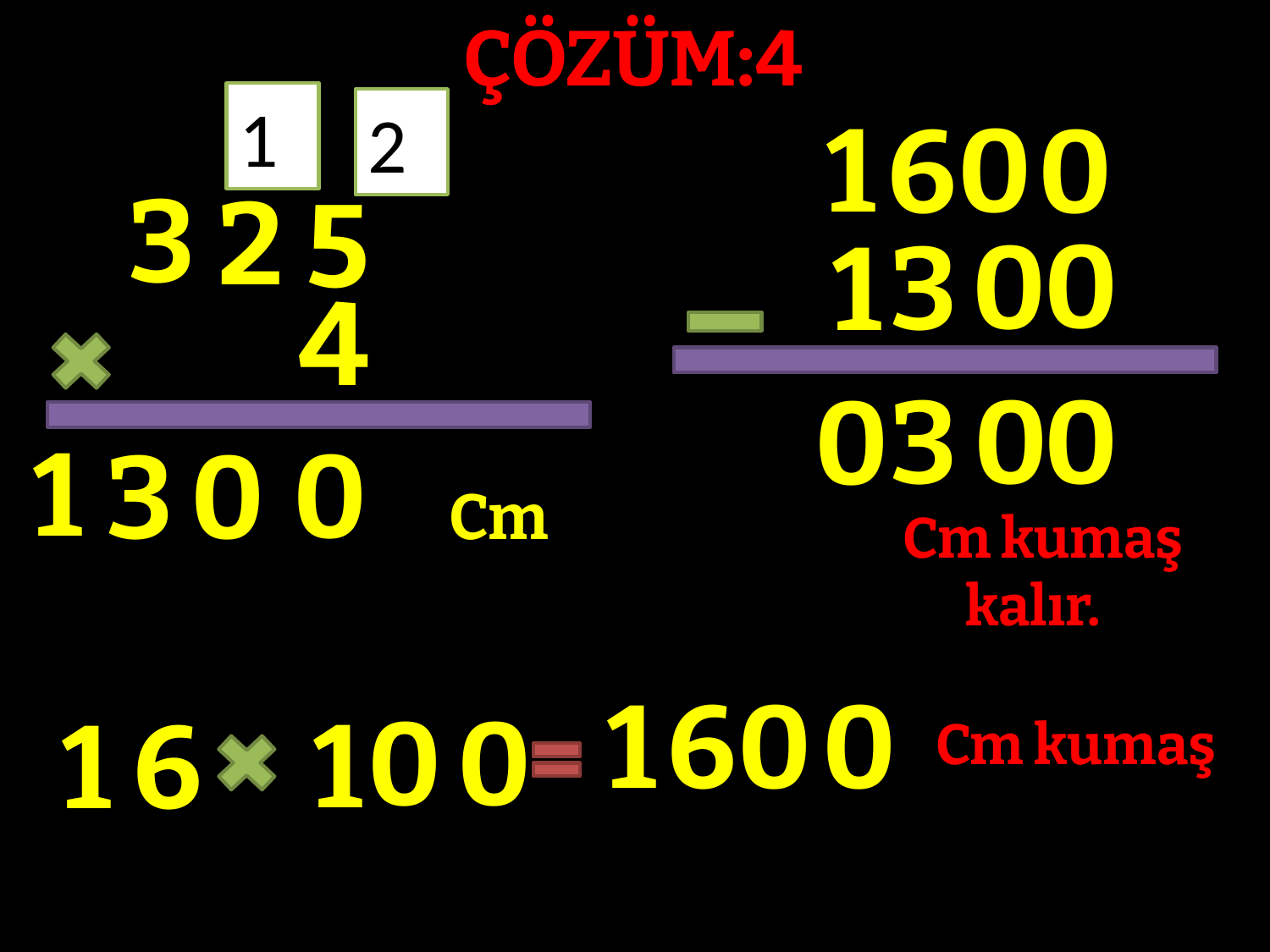

ÇÖZÜM:4
1
2
1
0
6
0
3
2
5
0
0
3
1
4

#

3
0
0
0
1
0
3
0
Cm
Cm kumaş kalır.
0
1
6
0
0
0
1
6
1
Cm kumaş